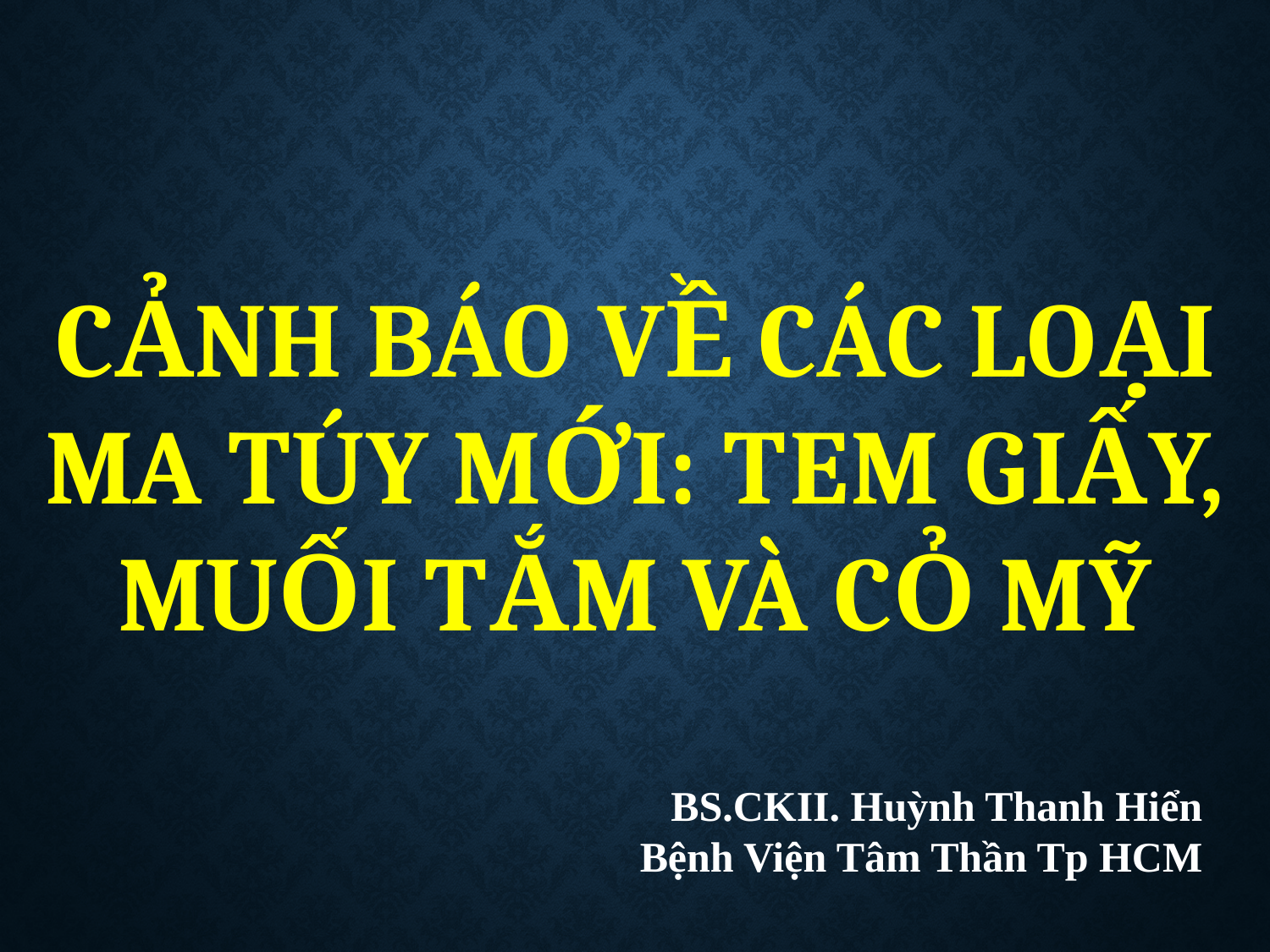

CẢNH BÁO VỀ CÁC LOẠI MA TÚY MỚI: TEM GIẤY, MUỐI TẮM VÀ CỎ MỸ
BS.CKII. Huỳnh Thanh Hiển
Bệnh Viện Tâm Thần Tp HCM